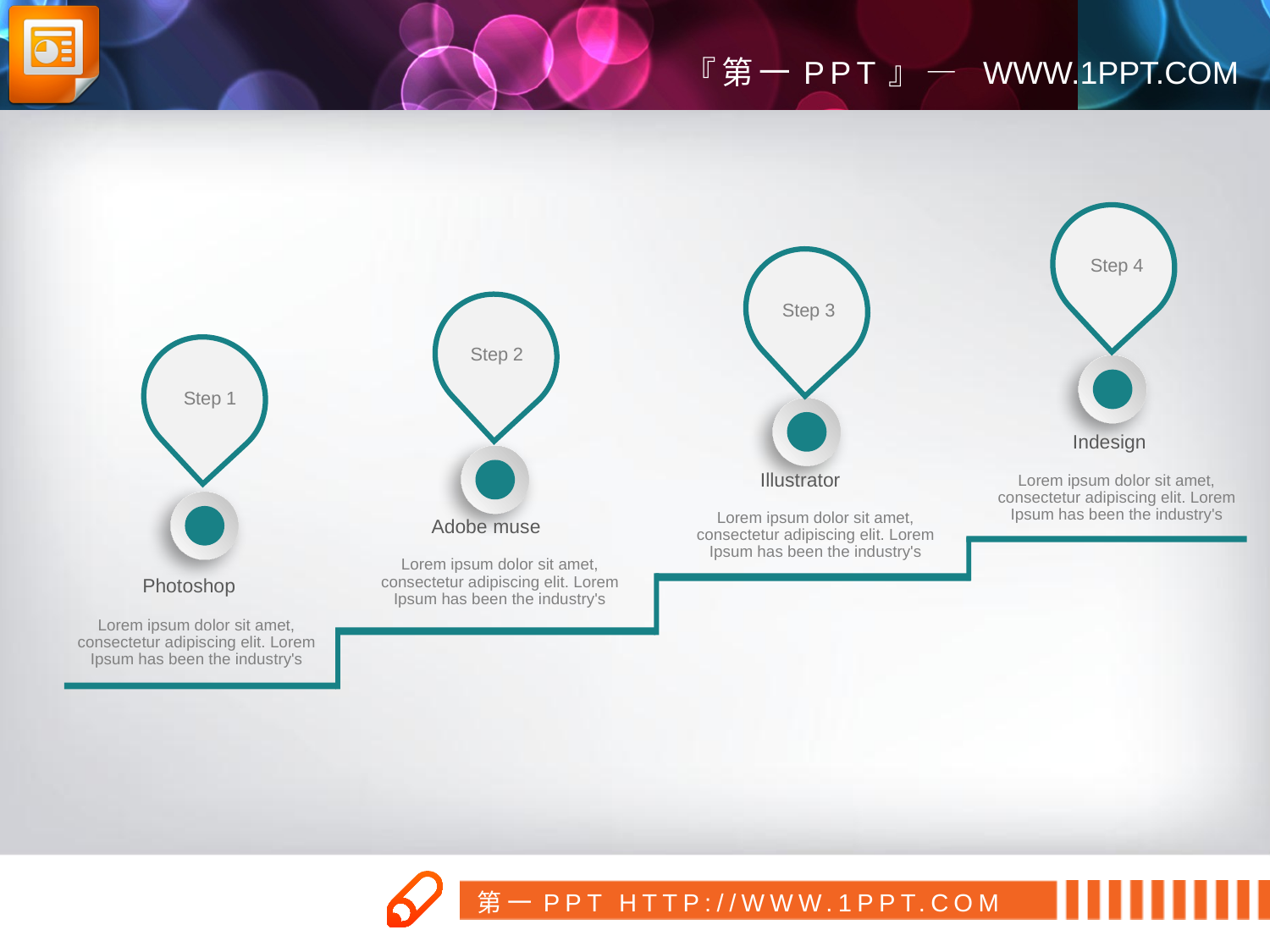

Step 4

Step 3

Step 2

Step 1

Indesign

Illustrator
Lorem ipsum dolor sit amet, consectetur adipiscing elit. Lorem Ipsum has been the industry's

Lorem ipsum dolor sit amet, consectetur adipiscing elit. Lorem Ipsum has been the industry's
Adobe muse

Lorem ipsum dolor sit amet, consectetur adipiscing elit. Lorem Ipsum has been the industry's
Photoshop
Lorem ipsum dolor sit amet, consectetur adipiscing elit. Lorem Ipsum has been the industry's